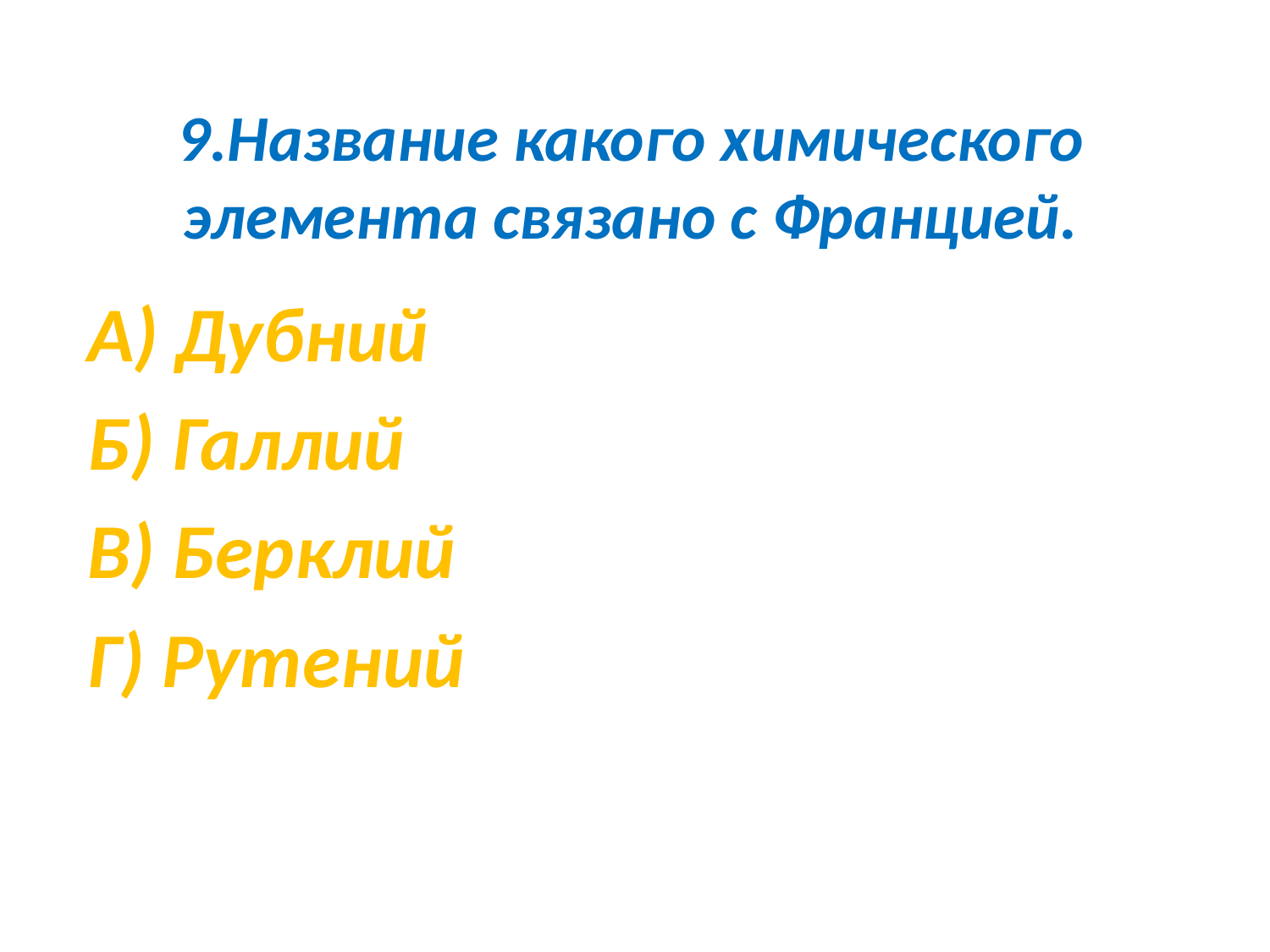

# 9.Название какого химического элемента связано с Францией.
А) Дубний
Б) Галлий
В) Берклий
Г) Рутений